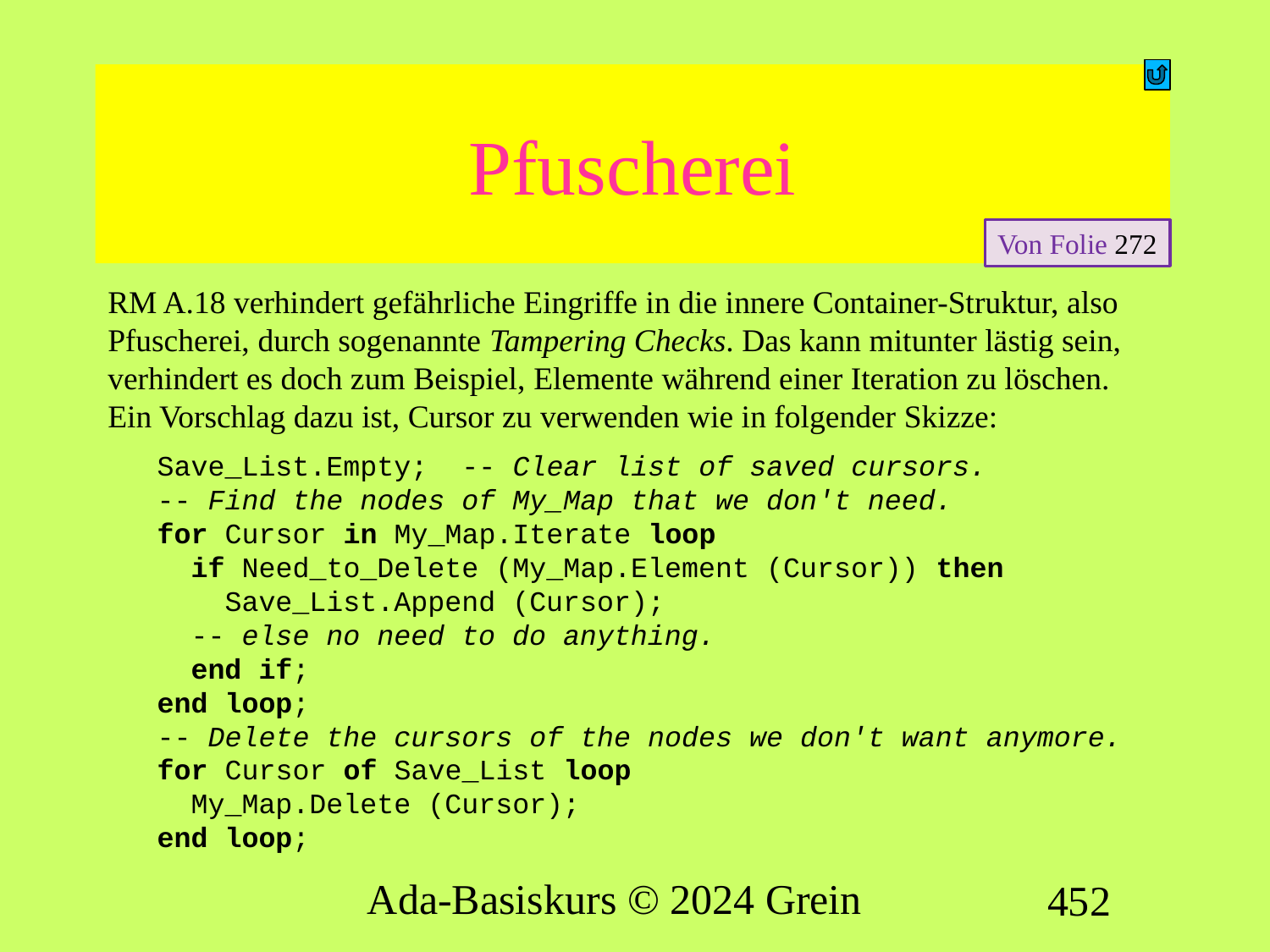

# Pfuscherei
Von Folie 272
RM A.18 verhindert gefährliche Eingriffe in die innere Container-Struktur, also Pfuscherei, durch sogenannte Tampering Checks. Das kann mitunter lästig sein, verhindert es doch zum Beispiel, Elemente während einer Iteration zu löschen. Ein Vorschlag dazu ist, Cursor zu verwenden wie in folgender Skizze:
Save_List.Empty;  -- Clear list of saved cursors.
-- Find the nodes of My_Map that we don't need.
for Cursor in My_Map.Iterate loop
  if Need_to_Delete (My_Map.Element (Cursor)) then
    Save_List.Append (Cursor);
  -- else no need to do anything.
  end if;
end loop;
-- Delete the cursors of the nodes we don't want anymore.
for Cursor of Save_List loop
  My_Map.Delete (Cursor);
end loop;
Ada-Basiskurs © 2024 Grein
452